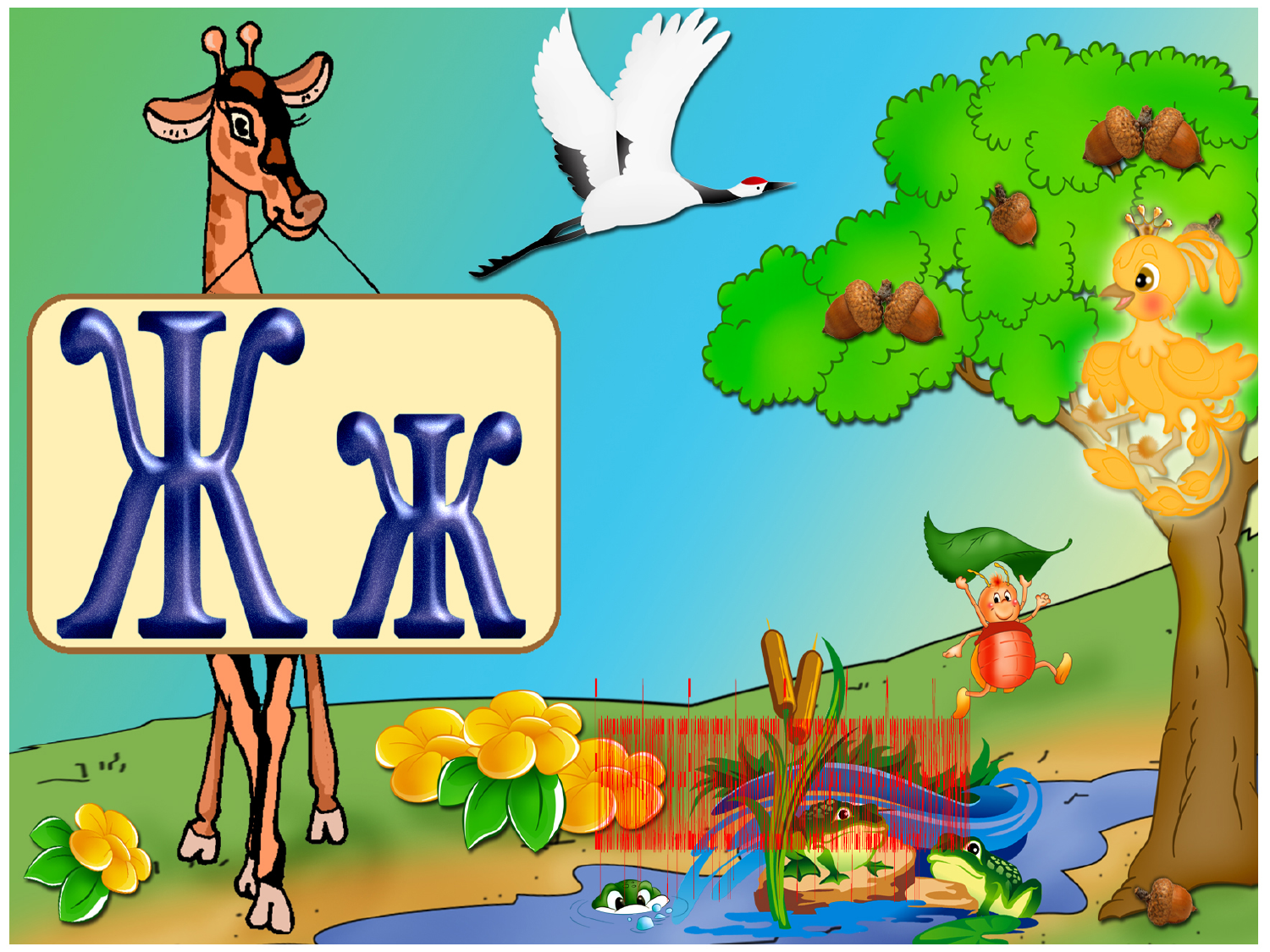

Еще лежит в овраге лед,
А жимолость уже цветет.
Еще вовсю цветут сады,
А жимолость дала плоды.
Пока жужжит в цветах пчела,
Чтоб лучше ягода цвела,
С варенья рекордсменки
Уже снимаем пенки!